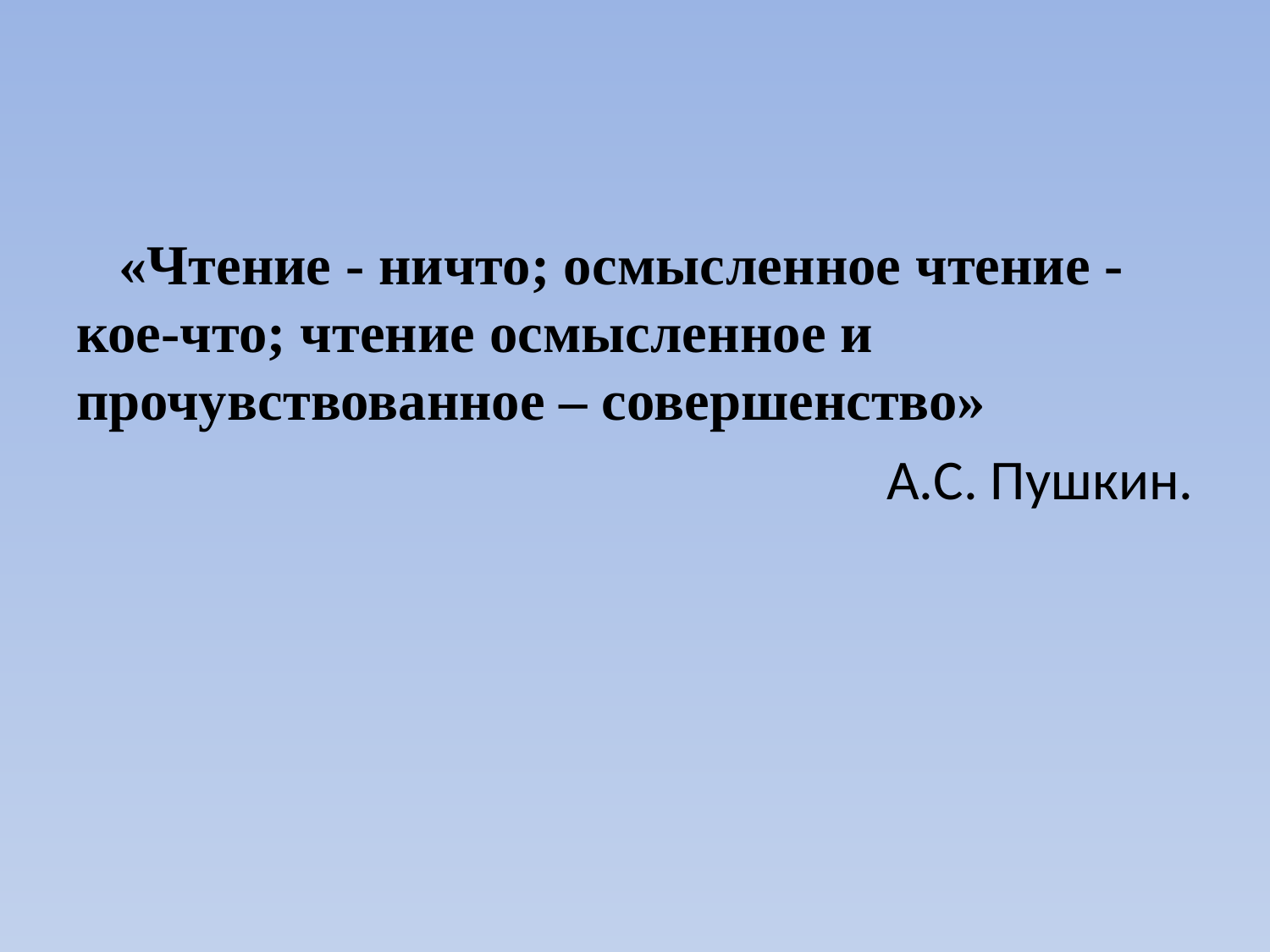

#
   «Чтение - ничто; осмыс­ленное чтение - кое-что; чтение осмысленное и прочувствованное – совершенство»
 А.С. Пушкин.